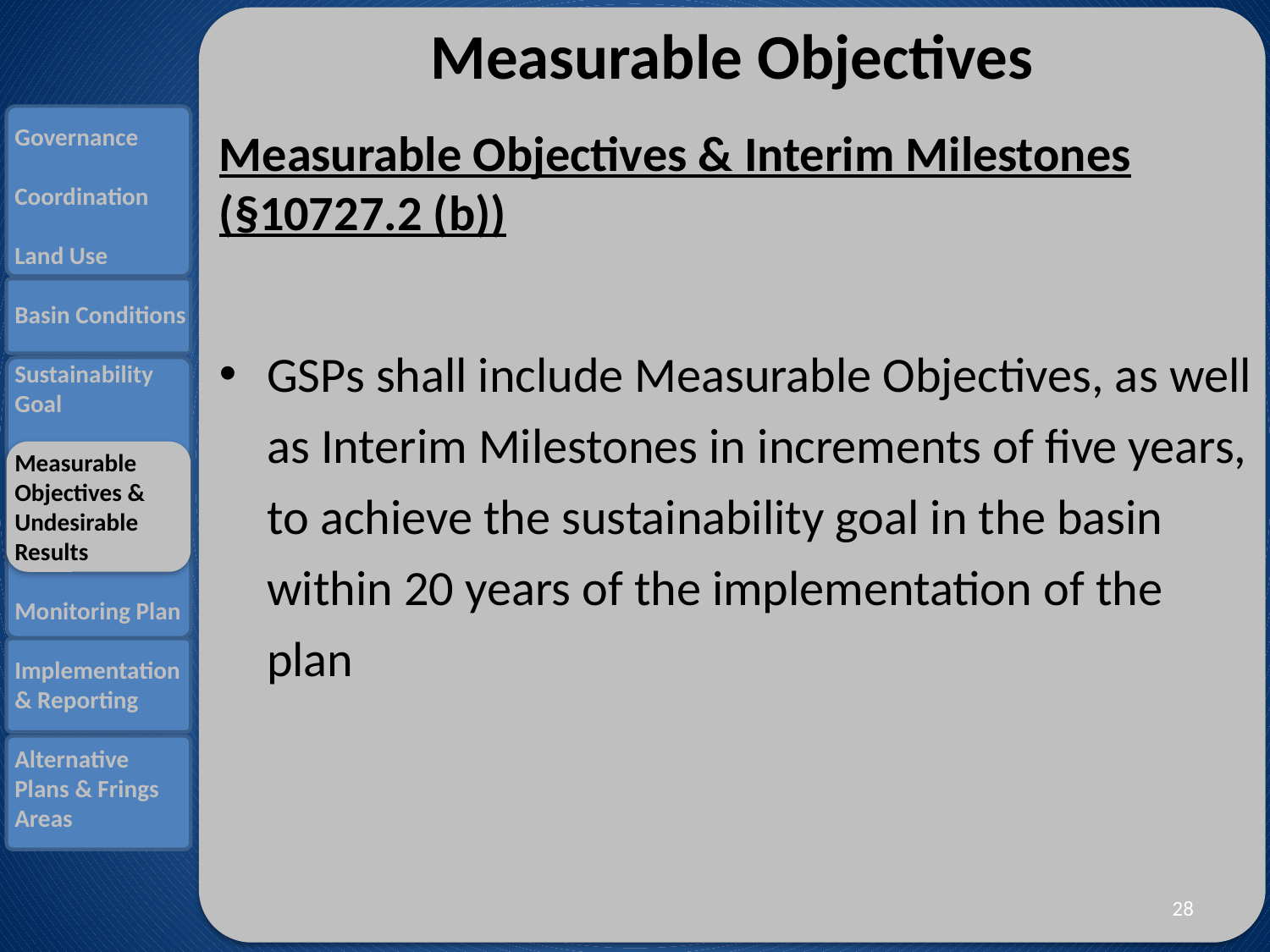

# Measurable Objectives

Governance

Coordination

Land Use

Basin Conditions

Sustainability Goal

Measurable Objectives & Undesirable Results

Monitoring Plan

Implementation & Reporting

Alternative  Plans & Frings Areas

Measurable Objectives & Interim Milestones (§10727.2 (b))

GSPs shall include Measurable Objectives, as well as Interim Milestones in increments of five years, to achieve the sustainability goal in the basin within 20 years of the implementation of the plan

28